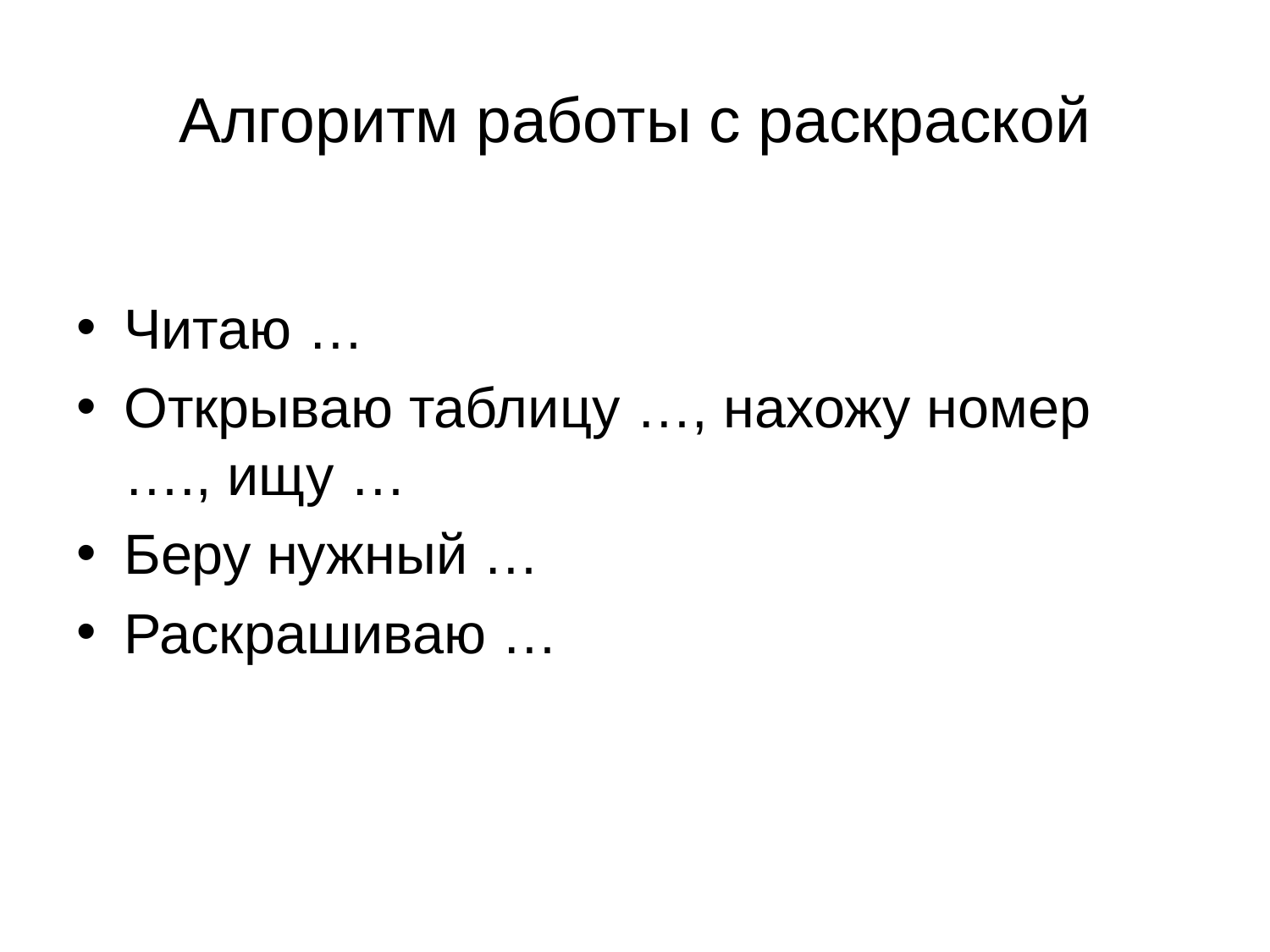

# Алгоритм работы с раскраской
Читаю …
Открываю таблицу …, нахожу номер …., ищу …
Беру нужный …
Раскрашиваю …